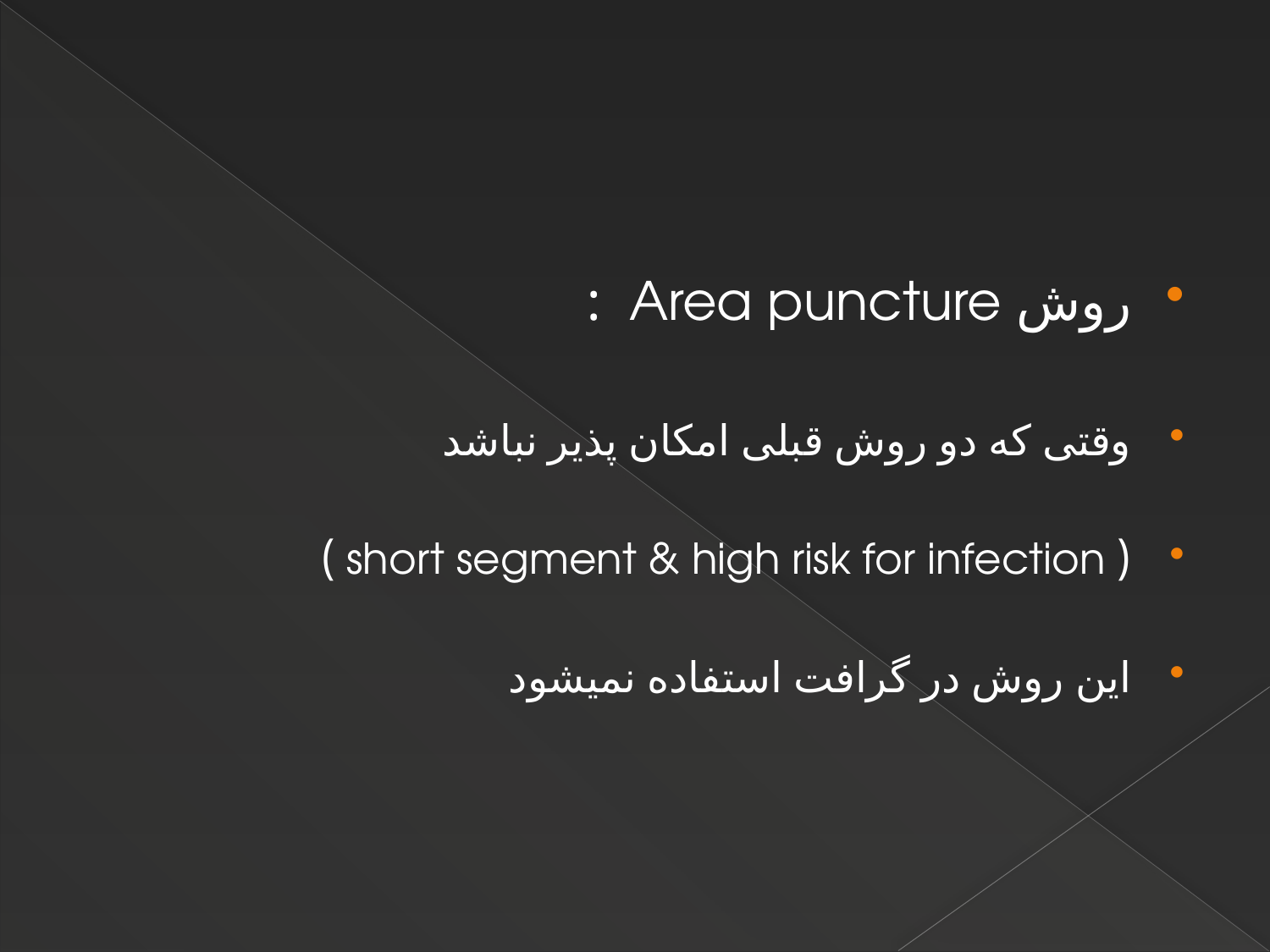

#
روش Area puncture  :

وقتی که دو روش قبلی امکان پذیر نباشد

( short segment & high risk for infection )

این روش در گرافت استفاده نمیشود